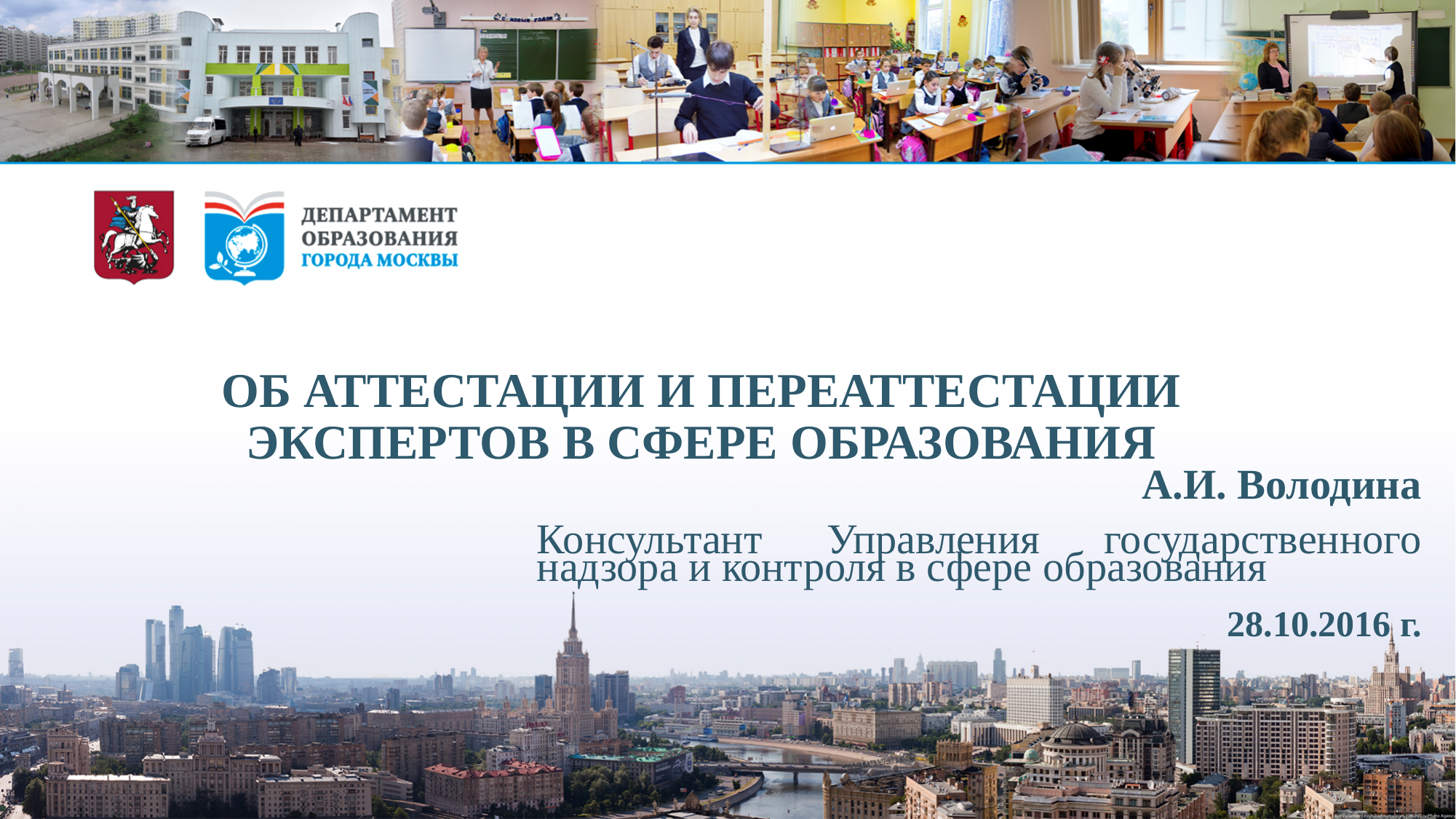

Об аттестации и переаттестации экспертов в сфере образования
А.И. Володина

Консультант Управления государственного надзора и контроля в сфере образования

28.10.2016 г.